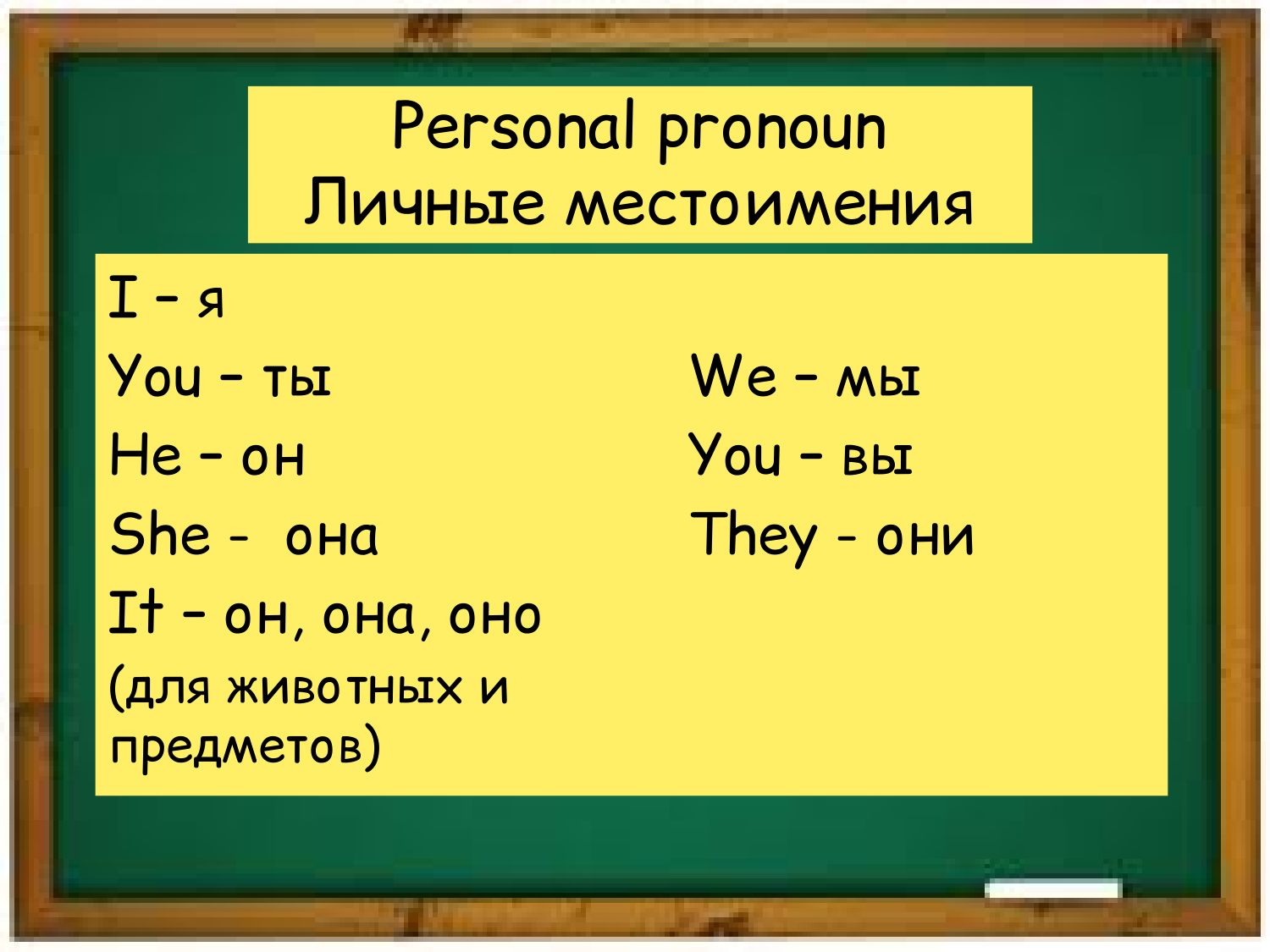

# Personal pronoun Личные местоимения
I – я
You – ты
He – он
She -  она
It – он, она, оно
(для животных и предметов)

We – мы
You – вы
They - они